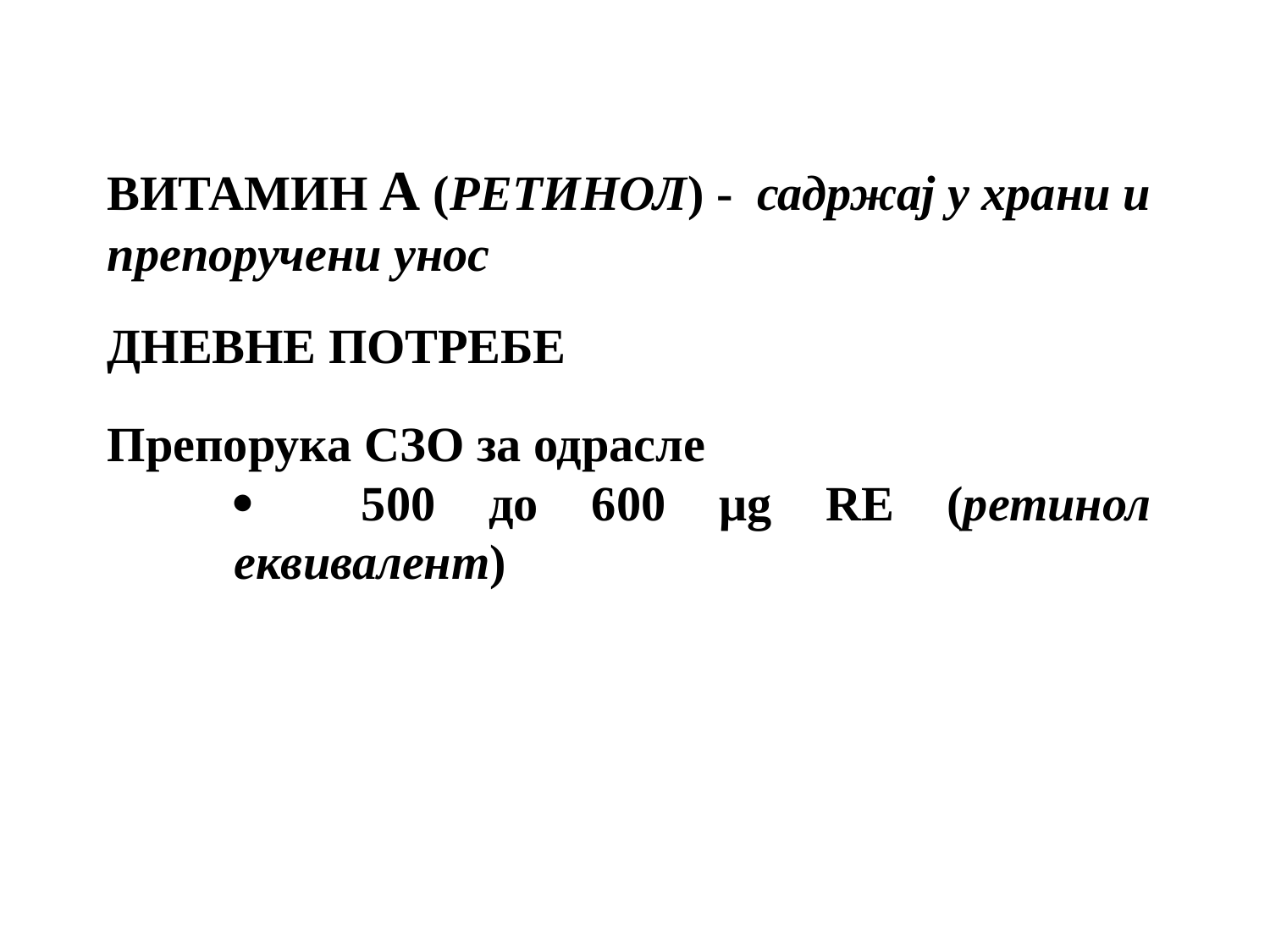

ВИТАМИН А (РЕТИНОЛ) -  садржај у храни и препоручени унос

ДНЕВНЕ ПОТРЕБЕ

Препорука СЗО за одрасле
•	500 до 600 μg RЕ (ретинол еквивалент)